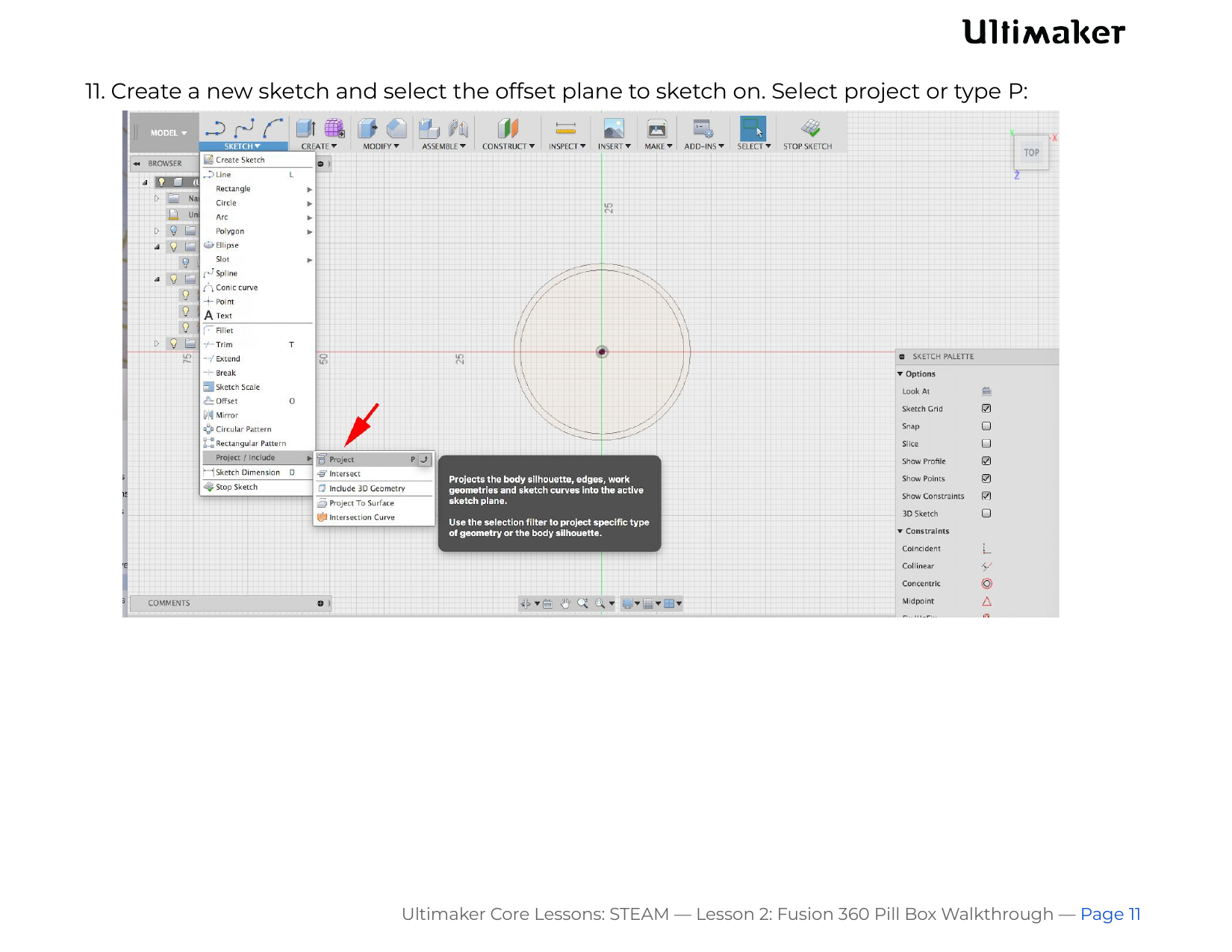

11. Create a new sketch and select the offset plane to sketch on. Select project or type P:

Ultimaker Core Lessons: STEAM — Lesson 2: Fusion 360 Pill Box Walkthrough — Page 11